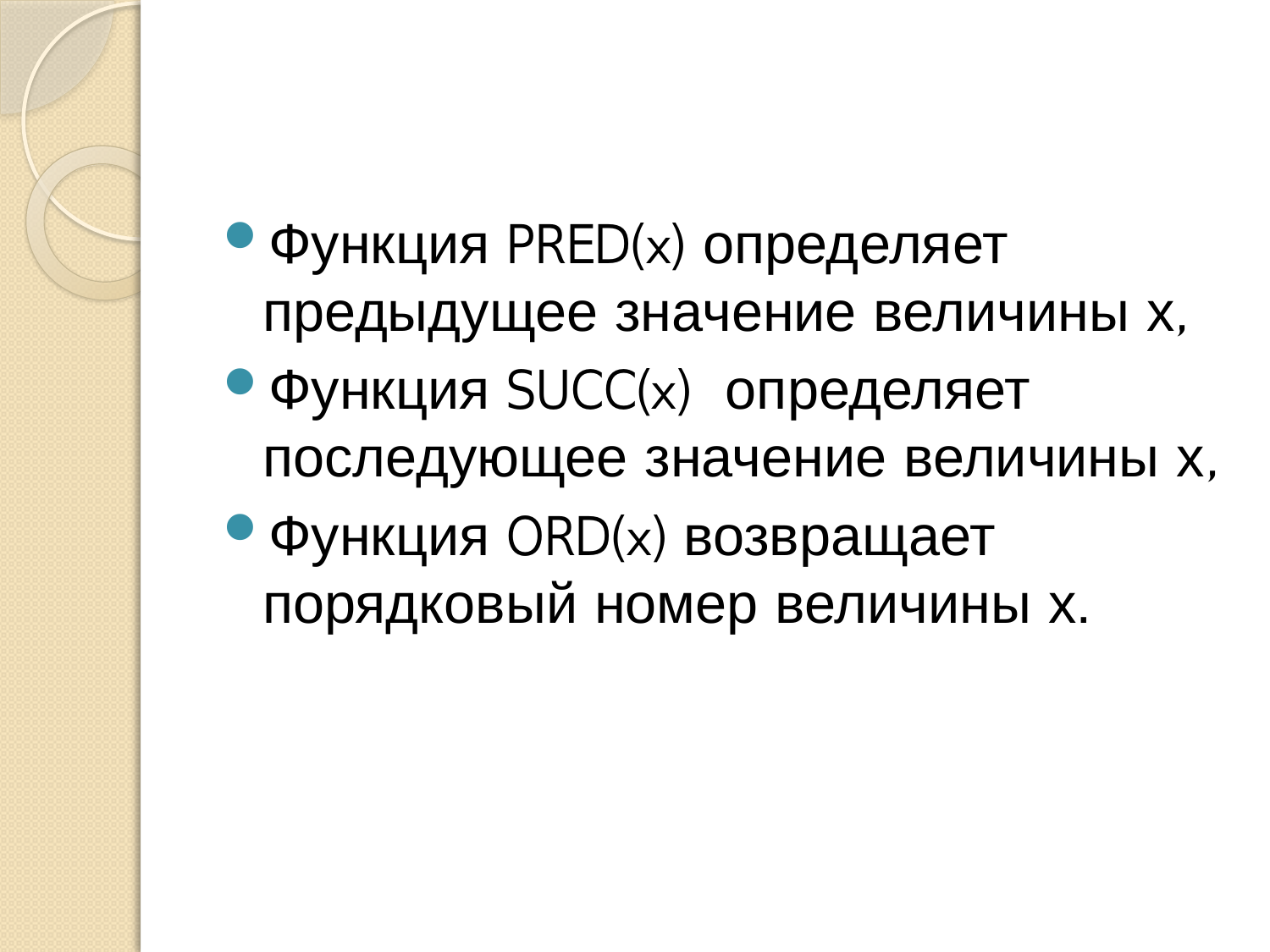

#
Функция PRED(x) определяет предыдущее значение величины х,
Функция SUCC(x)  определяет последующее значение величины х,
Функция ORD(x) возвращает порядковый номер величины х.